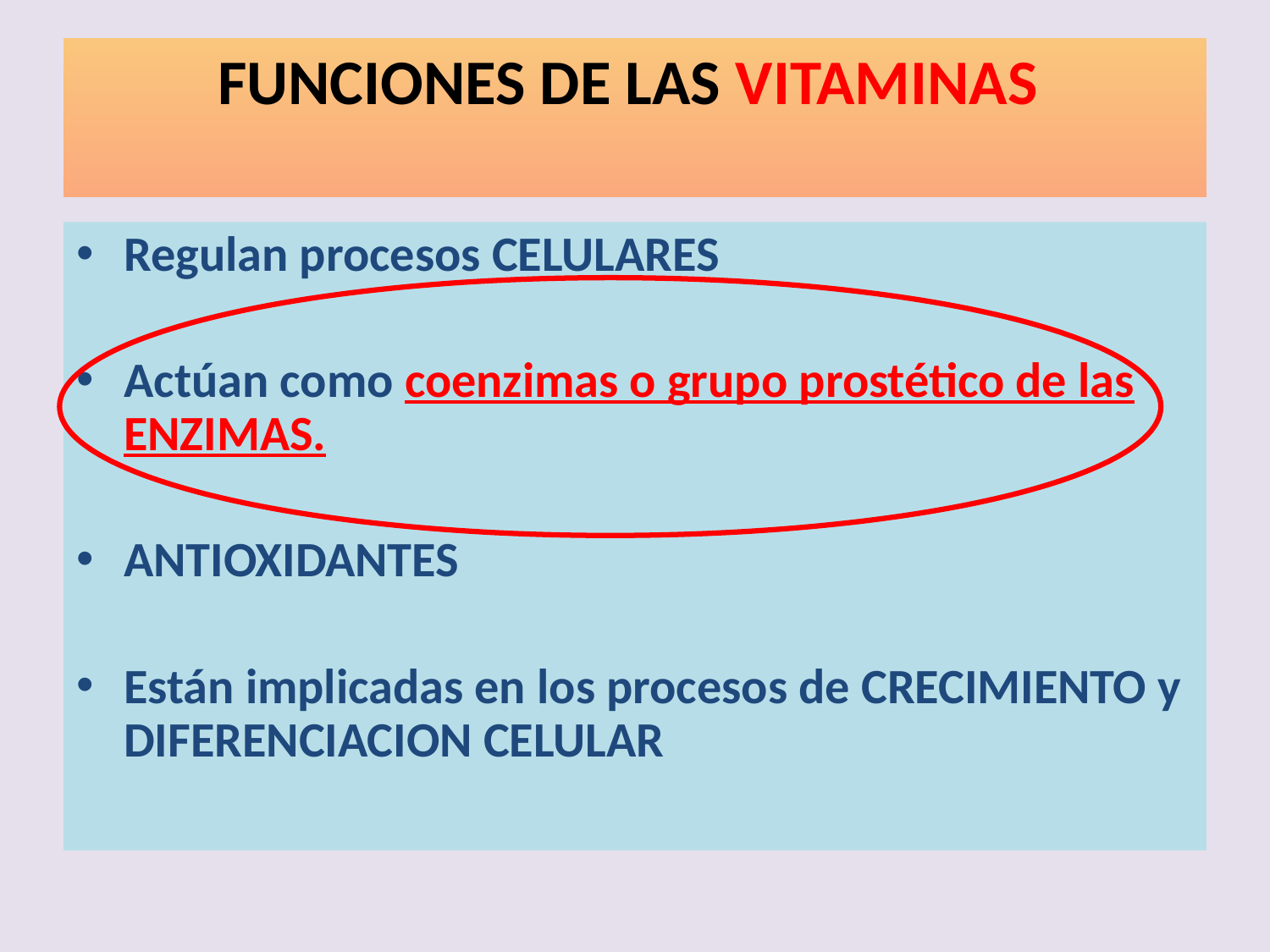

FUNCIONES DE LAS VITAMINAS
Regulan procesos CELULARES

Actúan como coenzimas o grupo prostético de las ENZIMAS.

ANTIOXIDANTES

Están implicadas en los procesos de CRECIMIENTO y DIFERENCIACION CELULAR